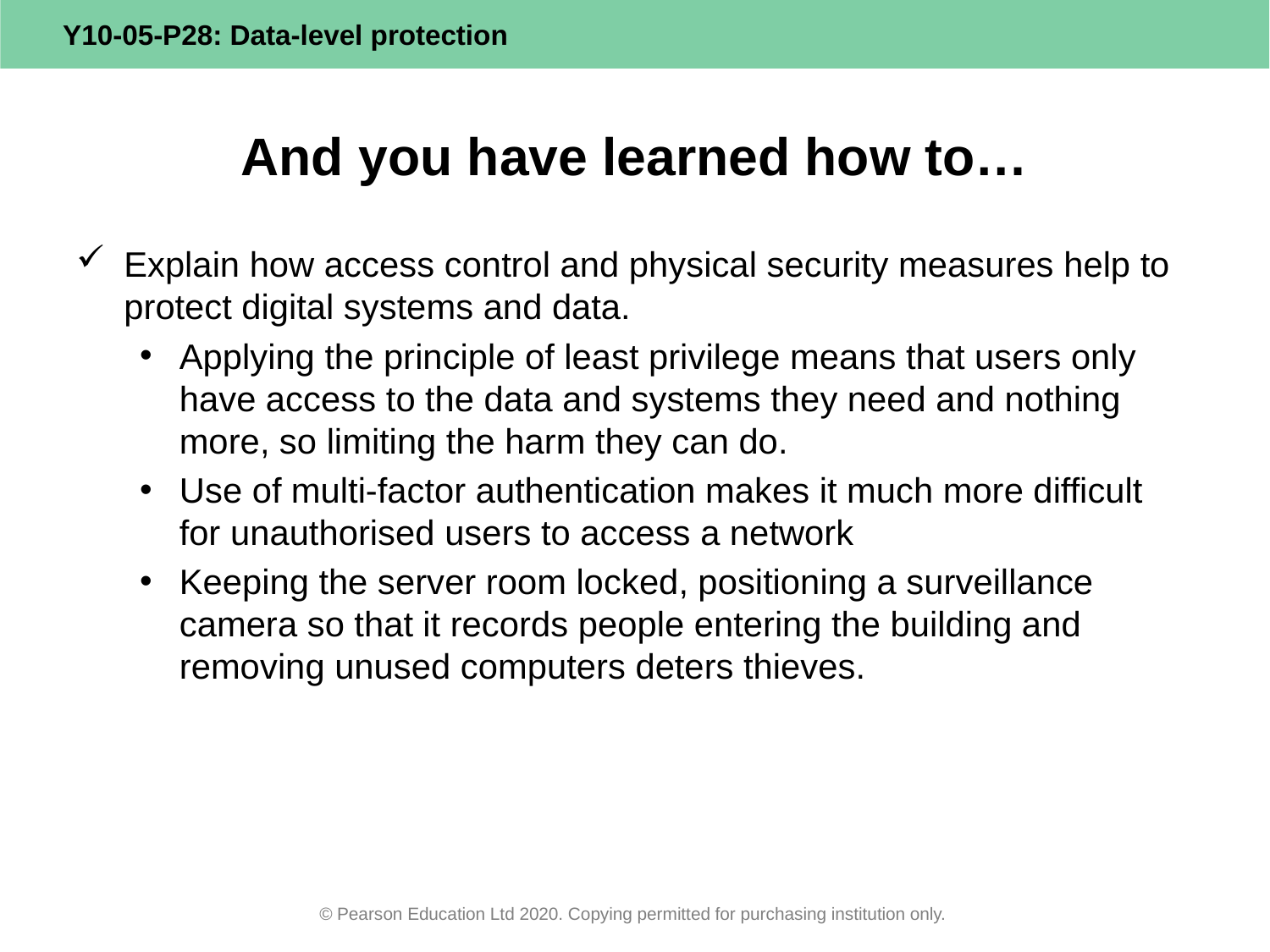

# And you have learned how to…
Explain how access control and physical security measures help to protect digital systems and data.
Applying the principle of least privilege means that users only have access to the data and systems they need and nothing more, so limiting the harm they can do.
Use of multi-factor authentication makes it much more difficult for unauthorised users to access a network
Keeping the server room locked, positioning a surveillance camera so that it records people entering the building and removing unused computers deters thieves.
© Pearson Education Ltd 2020. Copying permitted for purchasing institution only.